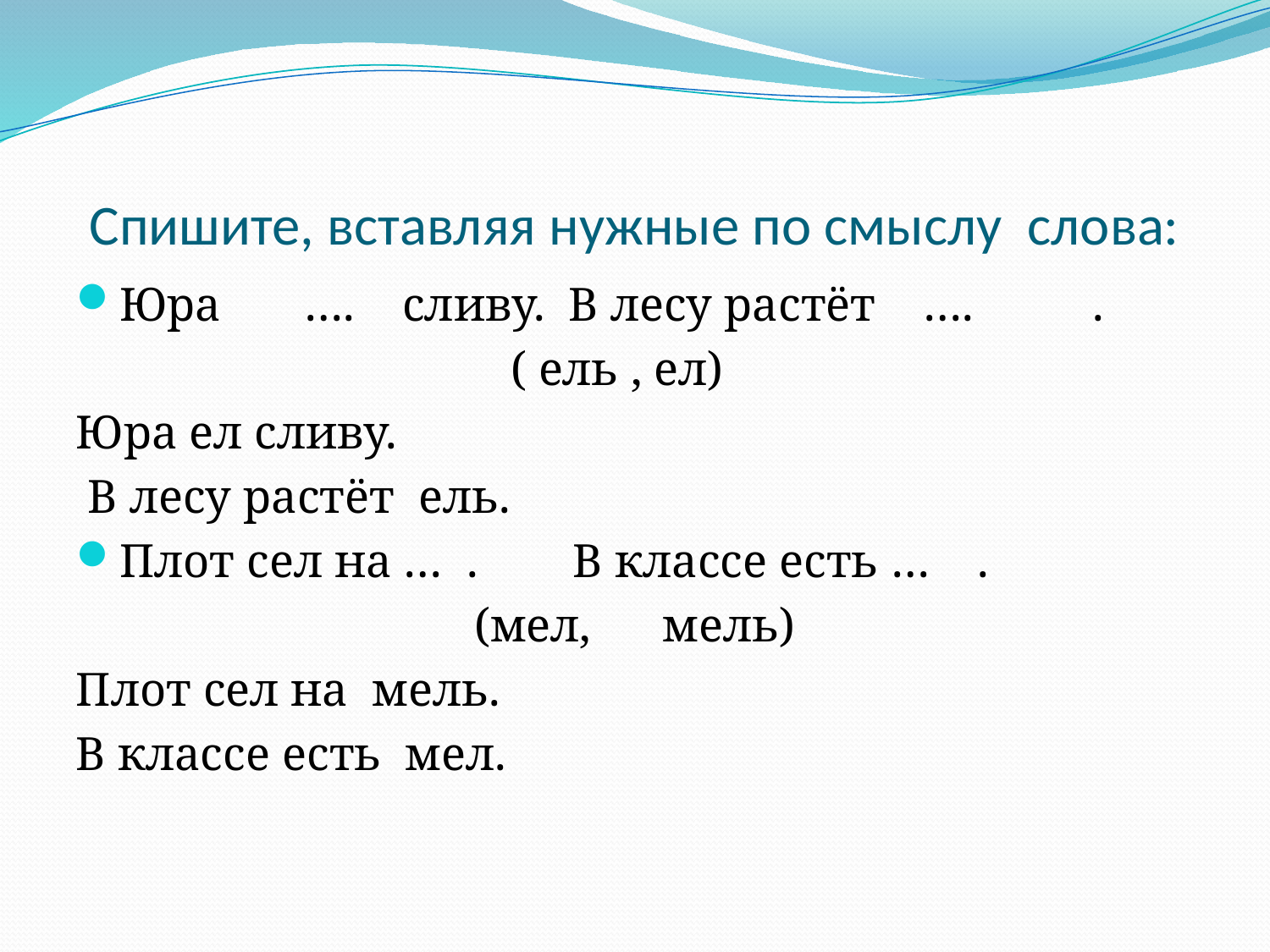

# Спишите, вставляя нужные по смыслу  слова:
Юра       ….    сливу.  В лесу растёт    ….          .
( ель , ел)
Юра ел сливу.
 В лесу растёт  ель.
Плот сел на …  .        В классе есть …    .
(мел,      мель)
Плот сел на  мель.
В классе есть  мел.